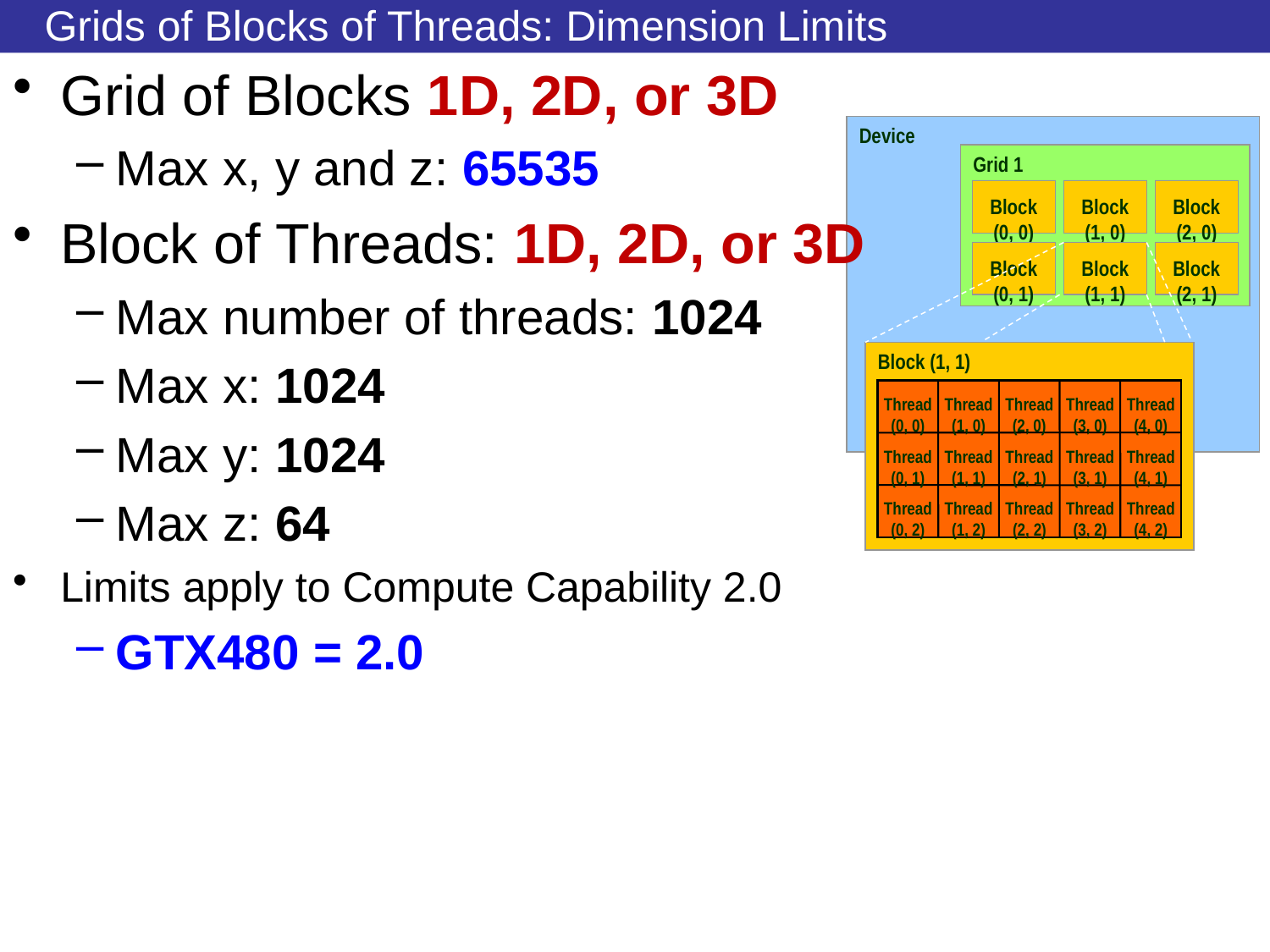

# Grids of Blocks of Threads: Dimension Limits
Grid of Blocks 1D, 2D, or 3D
Max x, y and z: 65535
Block of Threads: 1D, 2D, or 3D
Max number of threads: 1024
Max x: 1024
Max y: 1024
Max z: 64
Limits apply to Compute Capability 2.0
GTX480 = 2.0
Device
Grid 1
Block
(0, 0)
Block
(1, 0)
Block
(2, 0)
Block
(0, 1)
Block
(1, 1)
Block
(2, 1)

Block (1, 1)

Thread
(0, 0)
Thread
(1, 0)
Thread
(2, 0)
Thread
(3, 0)
Thread
(4, 0)
Thread
(0, 1)
Thread
(1, 1)
Thread
(2, 1)
Thread
(3, 1)
Thread
(4, 1)
Thread
(0, 2)
Thread
(1, 2)
Thread
(2, 2)
Thread
(3, 2)
Thread
(4, 2)